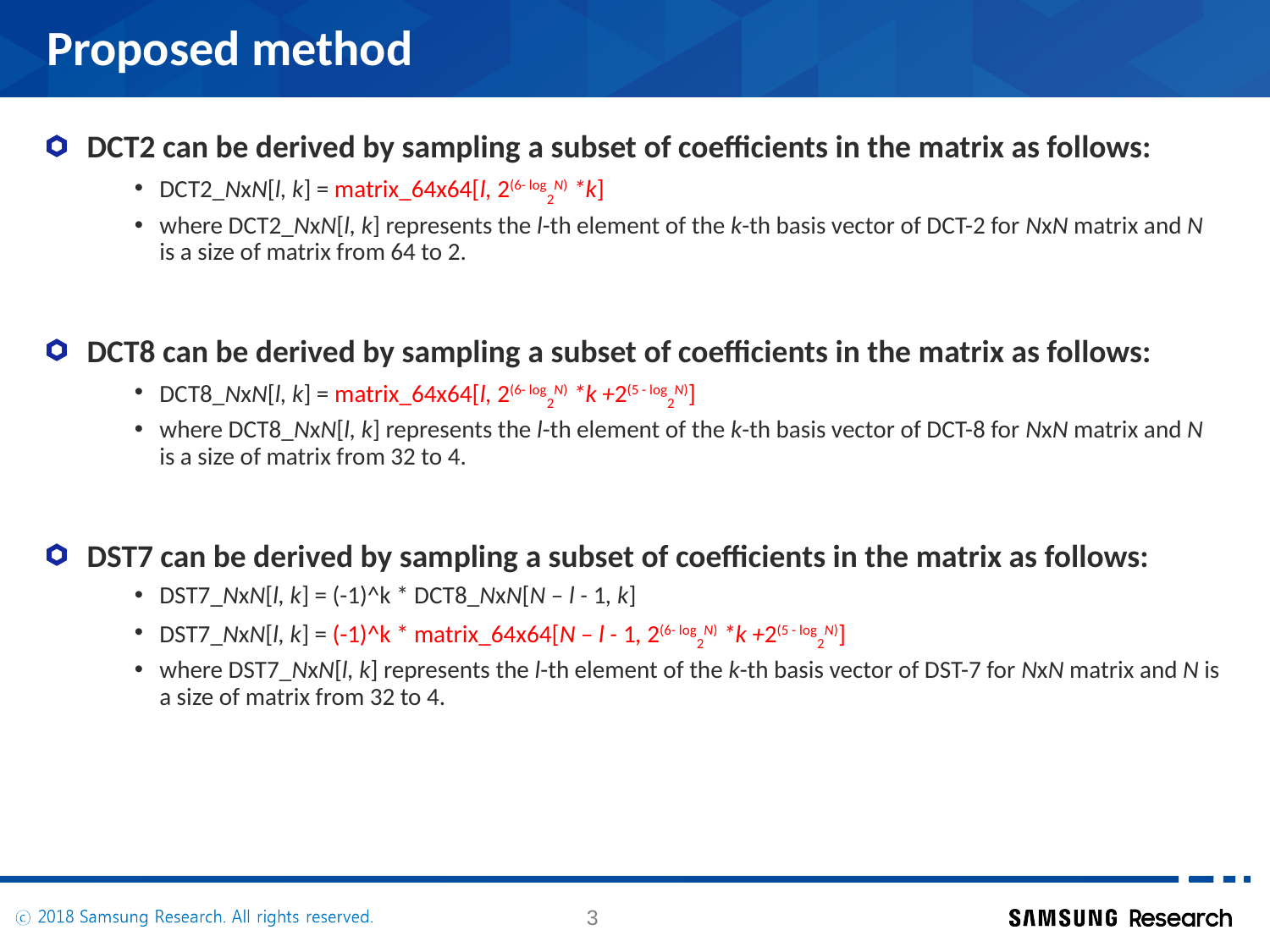

# Proposed method
DCT2 can be derived by sampling a subset of coefficients in the matrix as follows:
DCT2_NxN[l, k] = matrix_64x64[l, 2(6- log2N) *k]
where DCT2_NxN[l, k] represents the l-th element of the k-th basis vector of DCT-2 for NxN matrix and N is a size of matrix from 64 to 2.

DCT8 can be derived by sampling a subset of coefficients in the matrix as follows:
DCT8_NxN[l, k] = matrix_64x64[l, 2(6- log2N) *k +2(5 - log2N)]
where DCT8_NxN[l, k] represents the l-th element of the k-th basis vector of DCT-8 for NxN matrix and N is a size of matrix from 32 to 4.

DST7 can be derived by sampling a subset of coefficients in the matrix as follows:
DST7_NxN[l, k] = (-1)^k * DCT8_NxN[N – l - 1, k]
DST7_NxN[l, k] = (-1)^k * matrix_64x64[N – l - 1, 2(6- log2N) *k +2(5 - log2N)]
where DST7_NxN[l, k] represents the l-th element of the k-th basis vector of DST-7 for NxN matrix and N is a size of matrix from 32 to 4.